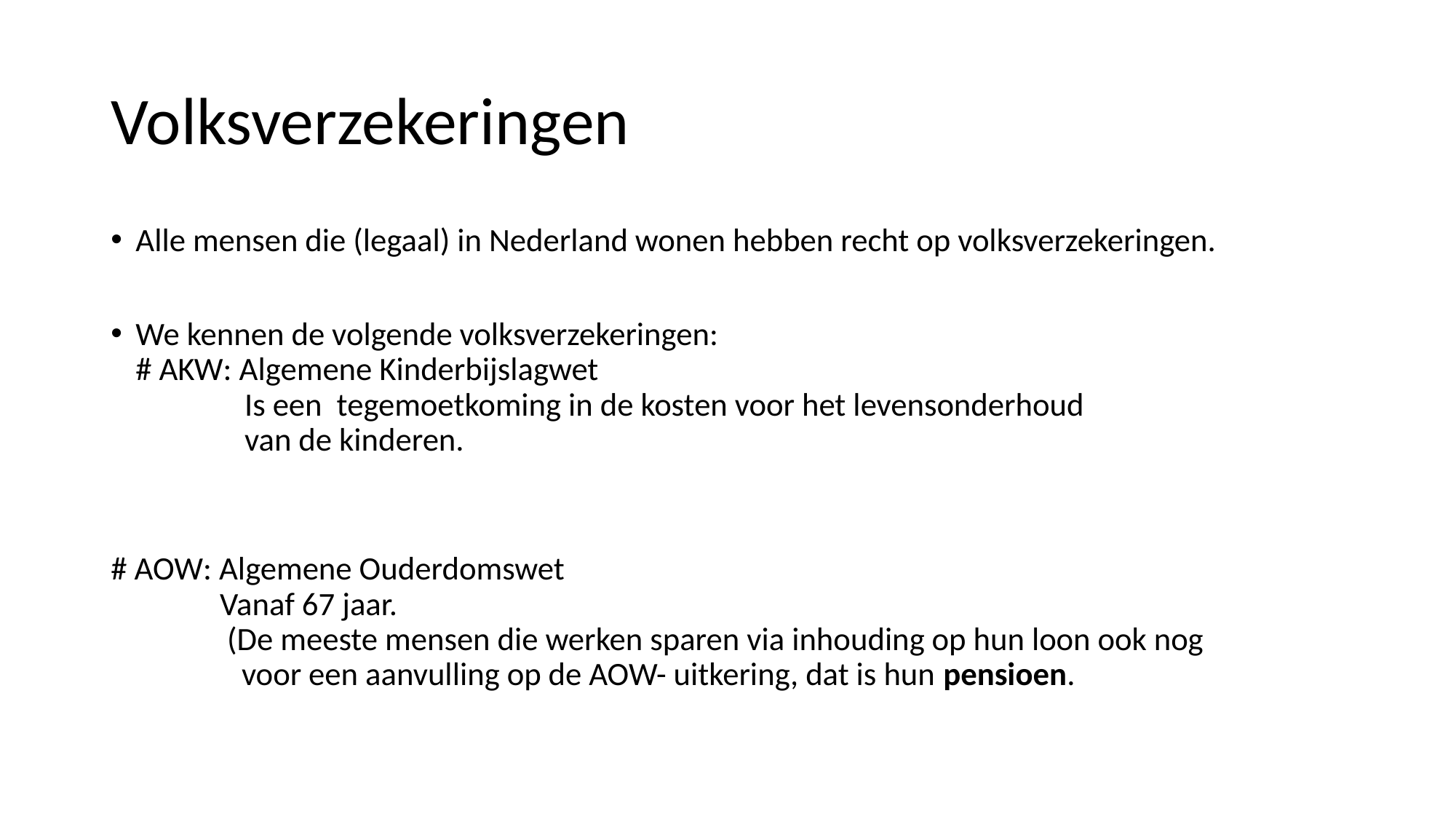

# Volksverzekeringen
Alle mensen die (legaal) in Nederland wonen hebben recht op volksverzekeringen.

We kennen de volgende volksverzekeringen:
# AKW: Algemene Kinderbijslagwet
               Is een  tegemoetkoming in de kosten voor het levensonderhoud
               van de kinderen.

# AOW: Algemene Ouderdomswet
               Vanaf 67 jaar.
                (De meeste mensen die werken sparen via inhouding op hun loon ook nog
                  voor een aanvulling op de AOW- uitkering, dat is hun pensioen.